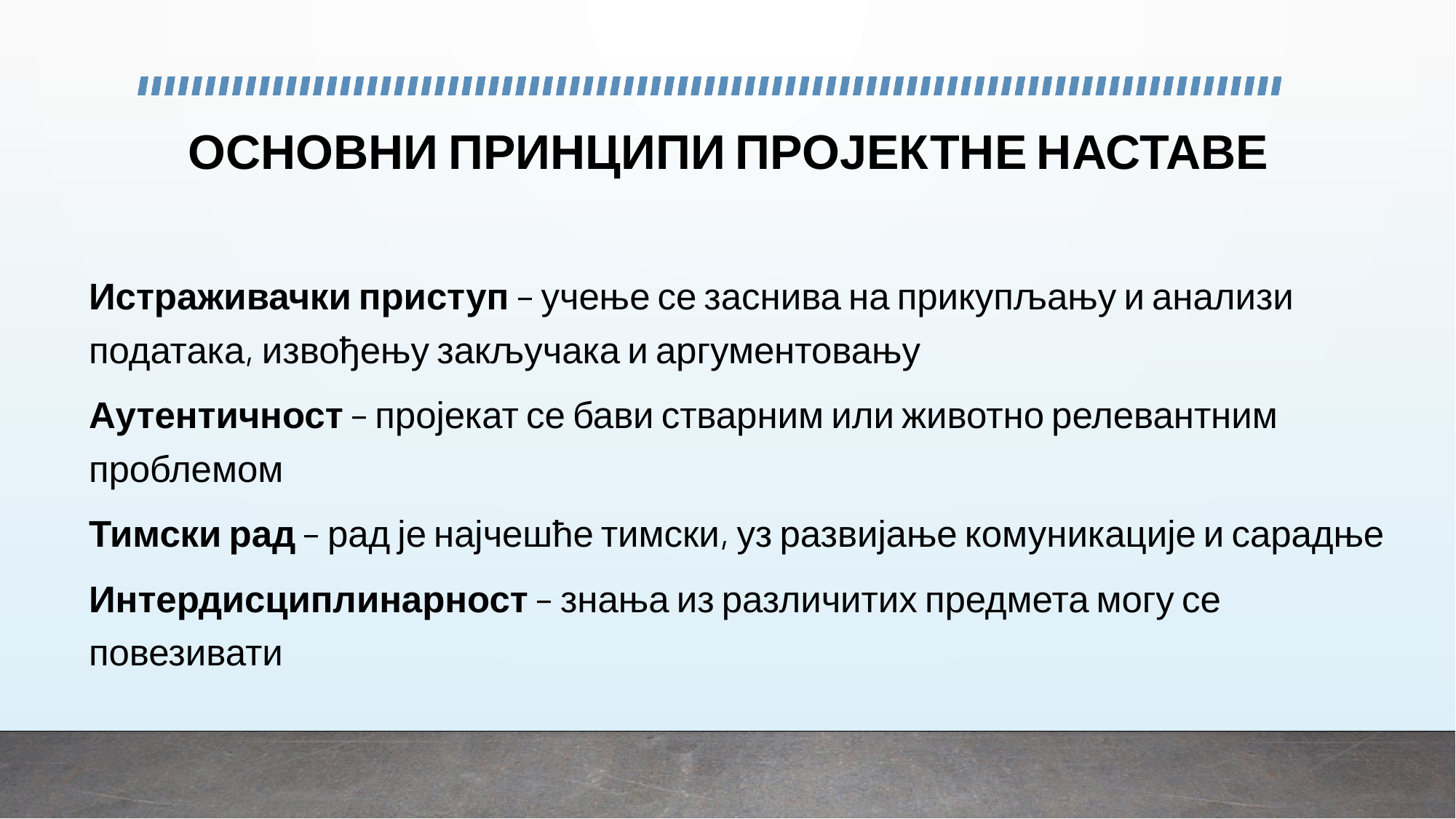

# ОСНОВНИ ПРИНЦИПИ ПРОЈЕКТНЕ НАСТАВЕ

Истраживачки приступ – учење се заснива на прикупљању и анализи података, извођењу закључака и аргументовању
Аутентичност – пројекат се бави стварним или животно релевантним проблемом
Тимски рад – рад је најчешће тимски, уз развијање комуникације и сарадње
Интердисциплинарност – знања из различитих предмета могу се повезивати